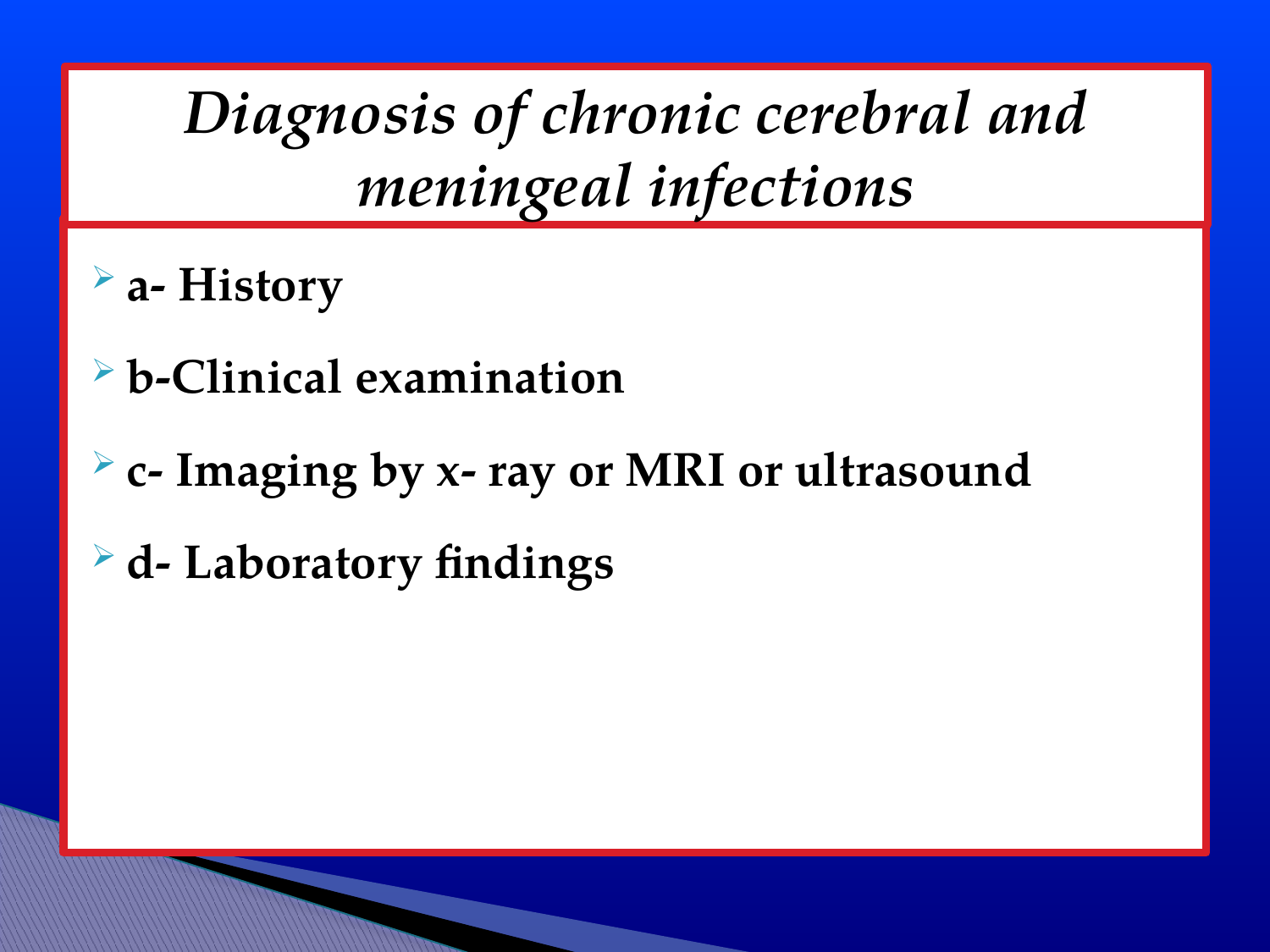

# Diagnosis of chronic cerebral and meningeal infections
a- History
b-Clinical examination
c- Imaging by x- ray or MRI or ultrasound
d- Laboratory findings